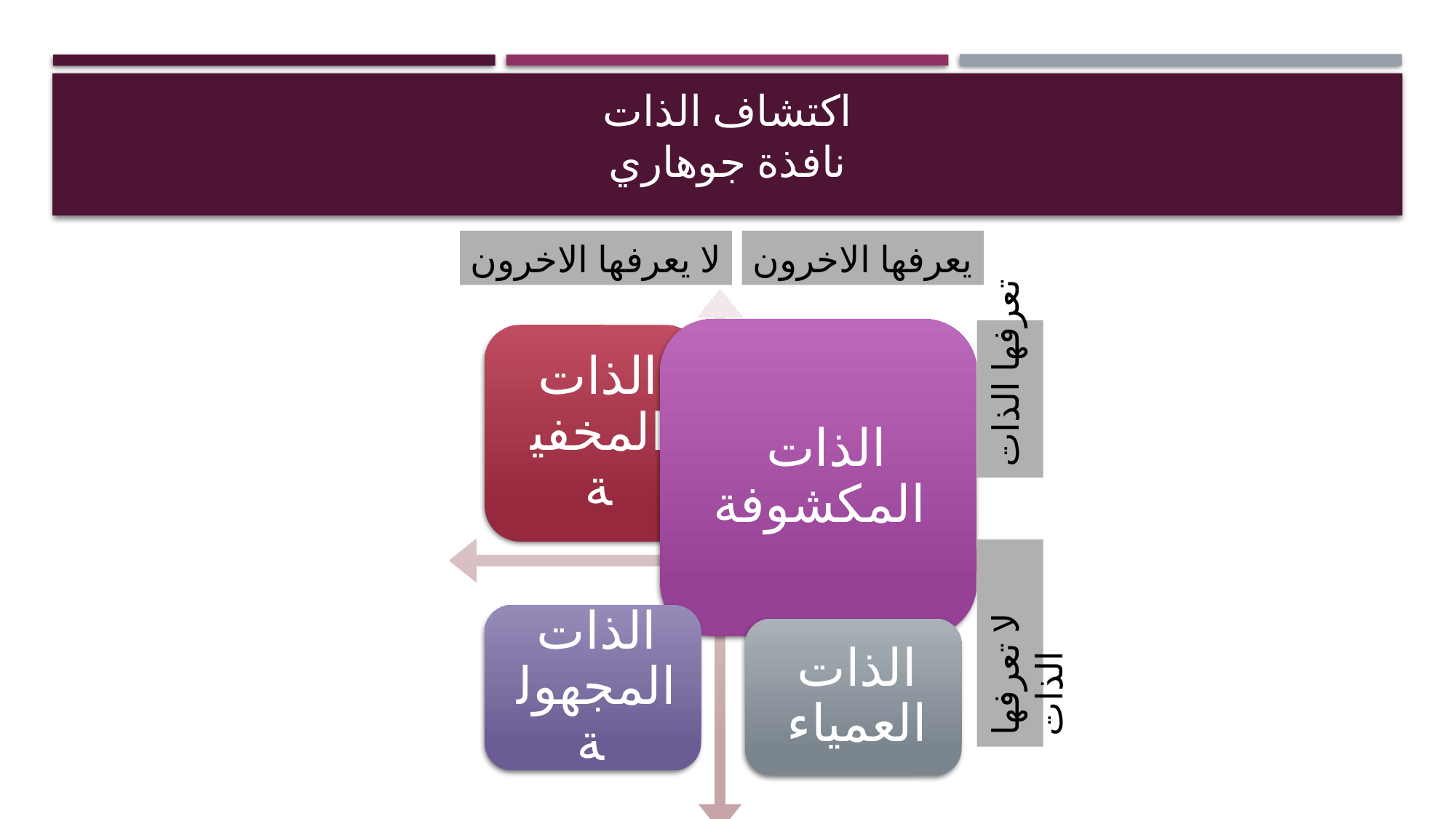

# اكتشاف الذات نافذة جوهاري
لا يعرفها الاخرون
يعرفها الاخرون
الذات المخفية
الذات المكشوفة
الذات المجهولة
الذات العمياء
تعرفها الذات
لا تعرفها الذات